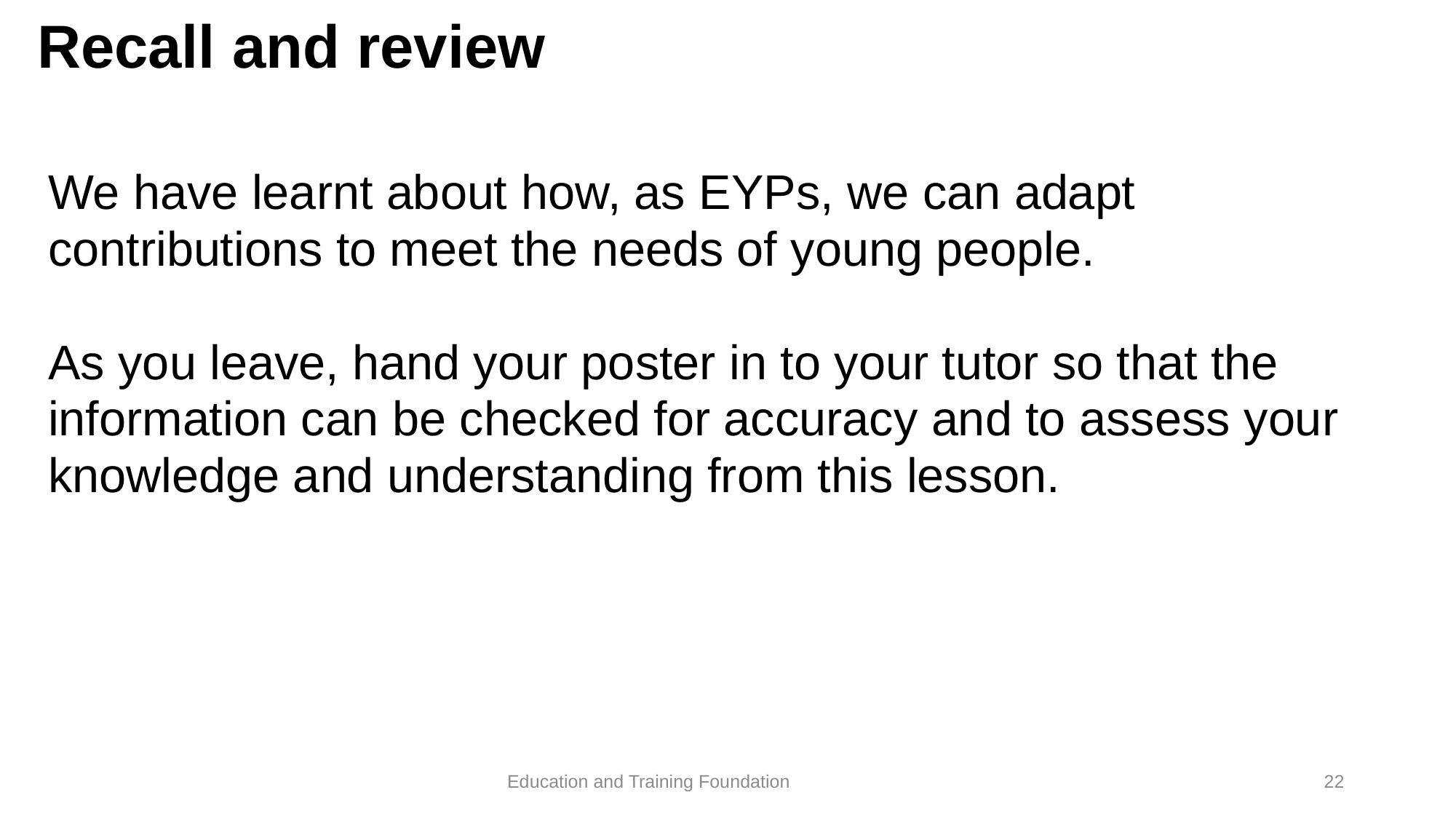

# Recall and review
We have learnt about how, as EYPs, we can adapt contributions to meet the needs of young people.

As you leave, hand your poster in to your tutor so that the information can be checked for accuracy and to assess your knowledge and understanding from this lesson.

22
Education and Training Foundation